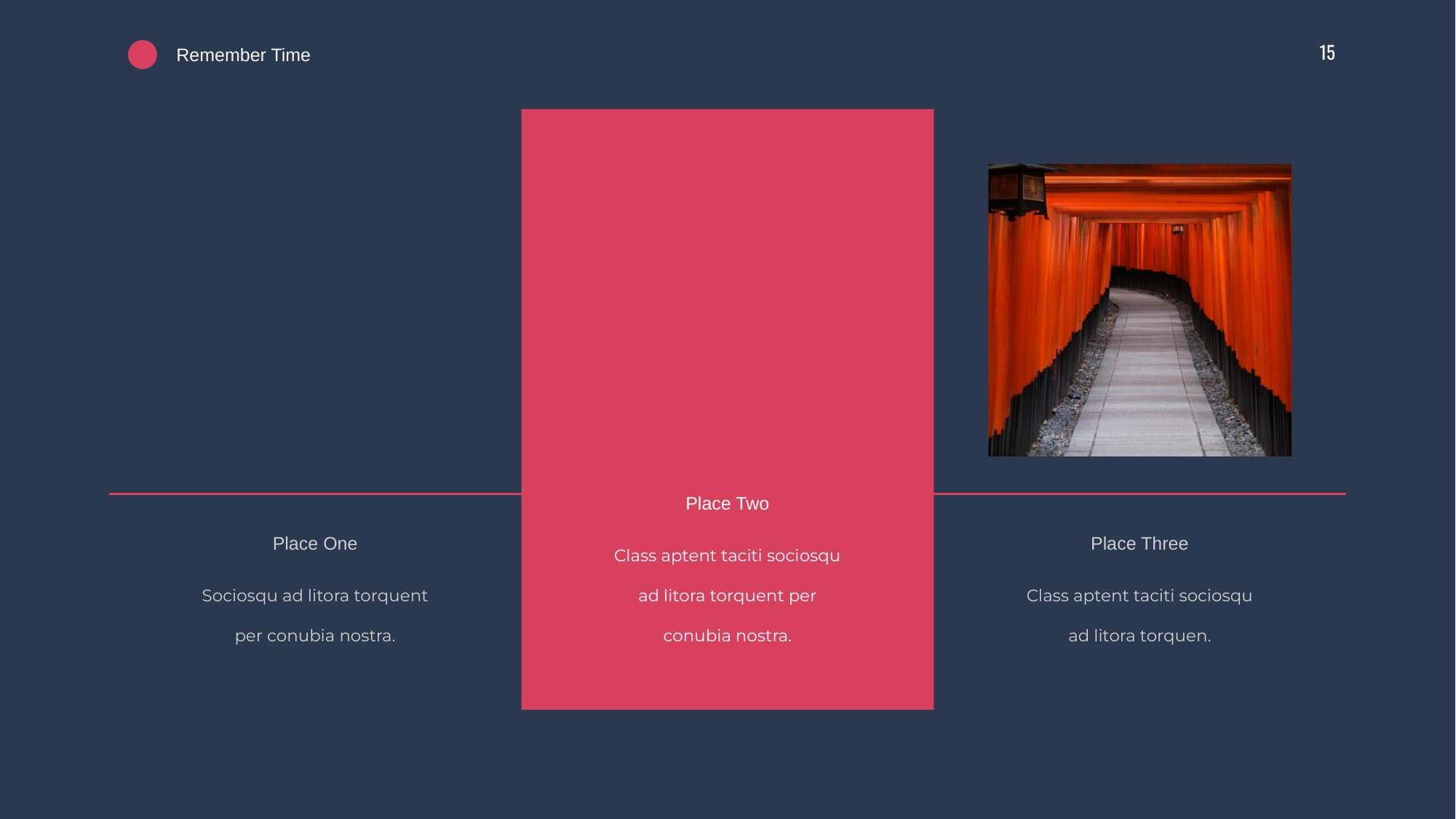

15
Remember Time

Place Two
Class aptent taciti sociosqu ad litora torquent per conubia nostra.
Place One
Place Three
Sociosqu ad litora torquent per conubia nostra.
Class aptent taciti sociosqu ad litora torquen.